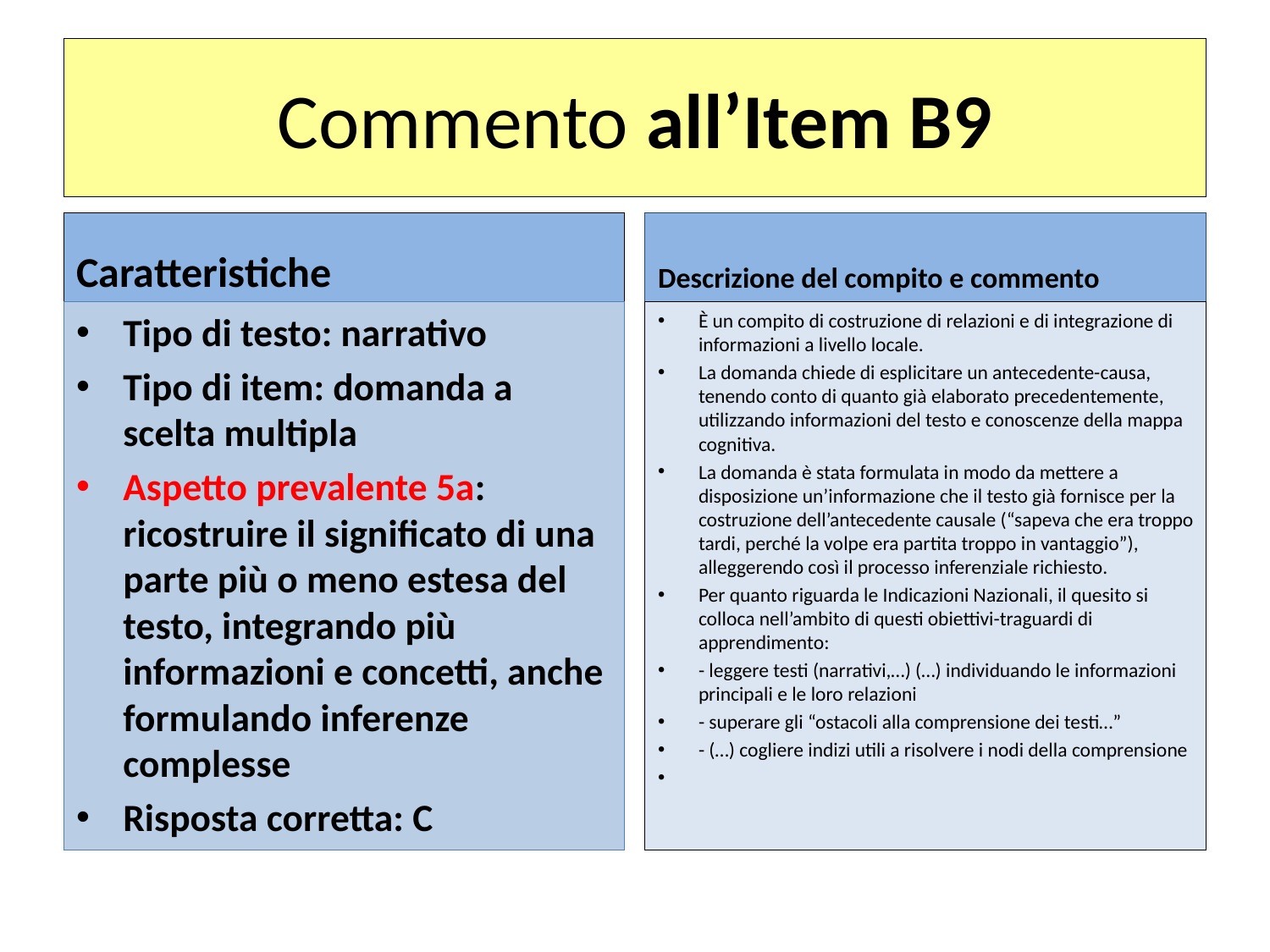

# Commento all’Item B9
Caratteristiche

Descrizione del compito e commento

Tipo di testo: narrativo
Tipo di item: domanda a scelta multipla
Aspetto prevalente 5a: ricostruire il significato di una parte più o meno estesa del testo, integrando più informazioni e concetti, anche formulando inferenze complesse
Risposta corretta: C

È un compito di costruzione di relazioni e di integrazione di informazioni a livello locale.
La domanda chiede di esplicitare un antecedente-causa, tenendo conto di quanto già elaborato precedentemente, utilizzando informazioni del testo e conoscenze della mappa cognitiva.
La domanda è stata formulata in modo da mettere a disposizione un’informazione che il testo già fornisce per la costruzione dell’antecedente causale (“sapeva che era troppo tardi, perché la volpe era partita troppo in vantaggio”), alleggerendo così il processo inferenziale richiesto.
Per quanto riguarda le Indicazioni Nazionali, il quesito si colloca nell’ambito di questi obiettivi-traguardi di apprendimento:
- leggere testi (narrativi,…) (…) individuando le informazioni principali e le loro relazioni
- superare gli “ostacoli alla comprensione dei testi…”
- (…) cogliere indizi utili a risolvere i nodi della comprensione